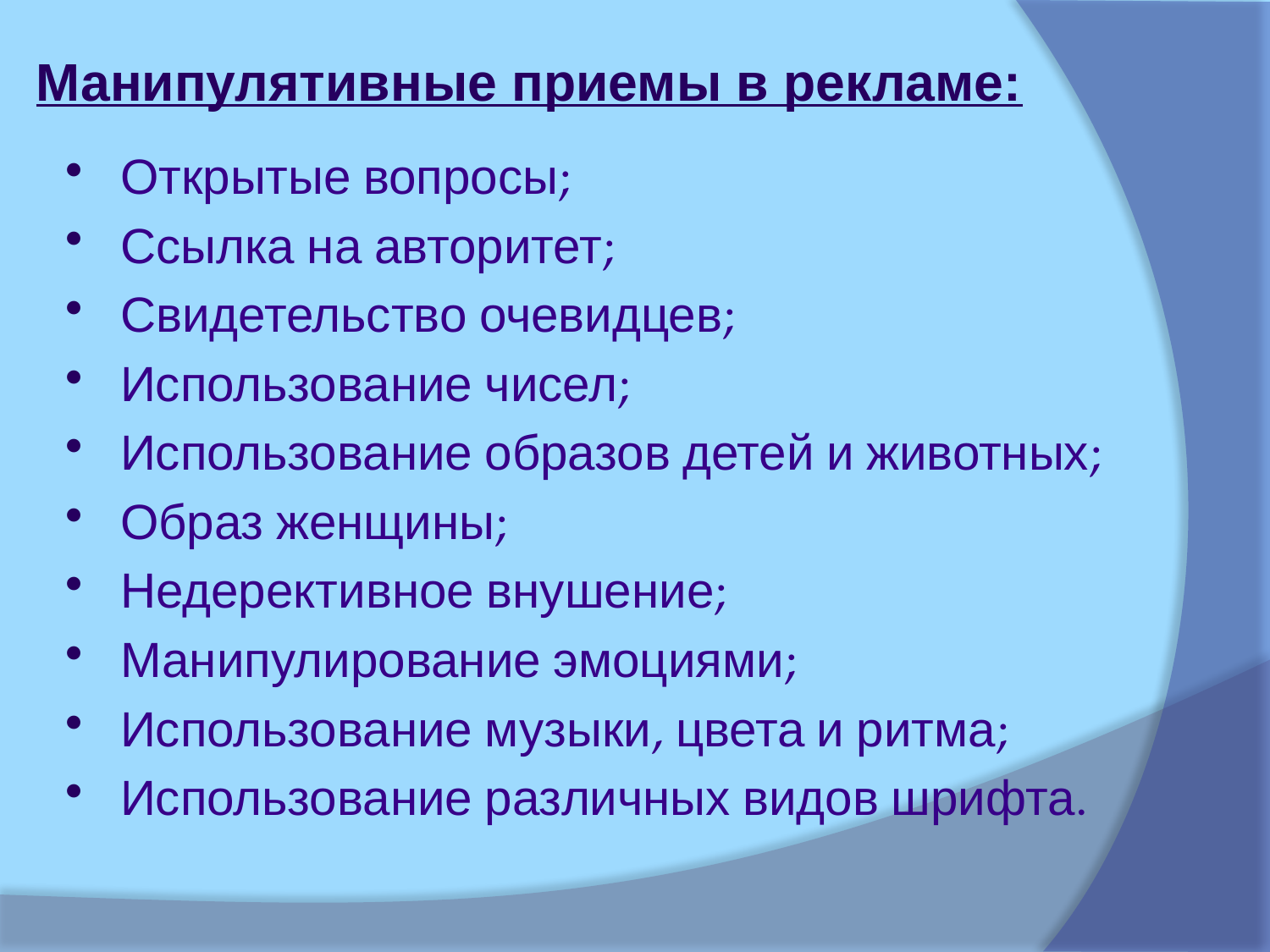

# Манипулятивные приемы в рекламе:
Открытые вопросы;
Ссылка на авторитет;
Свидетельство очевидцев;
Использование чисел;
Использование образов детей и животных;
Образ женщины;
Недерективное внушение;
Манипулирование эмоциями;
Использование музыки, цвета и ритма;
Использование различных видов шрифта.